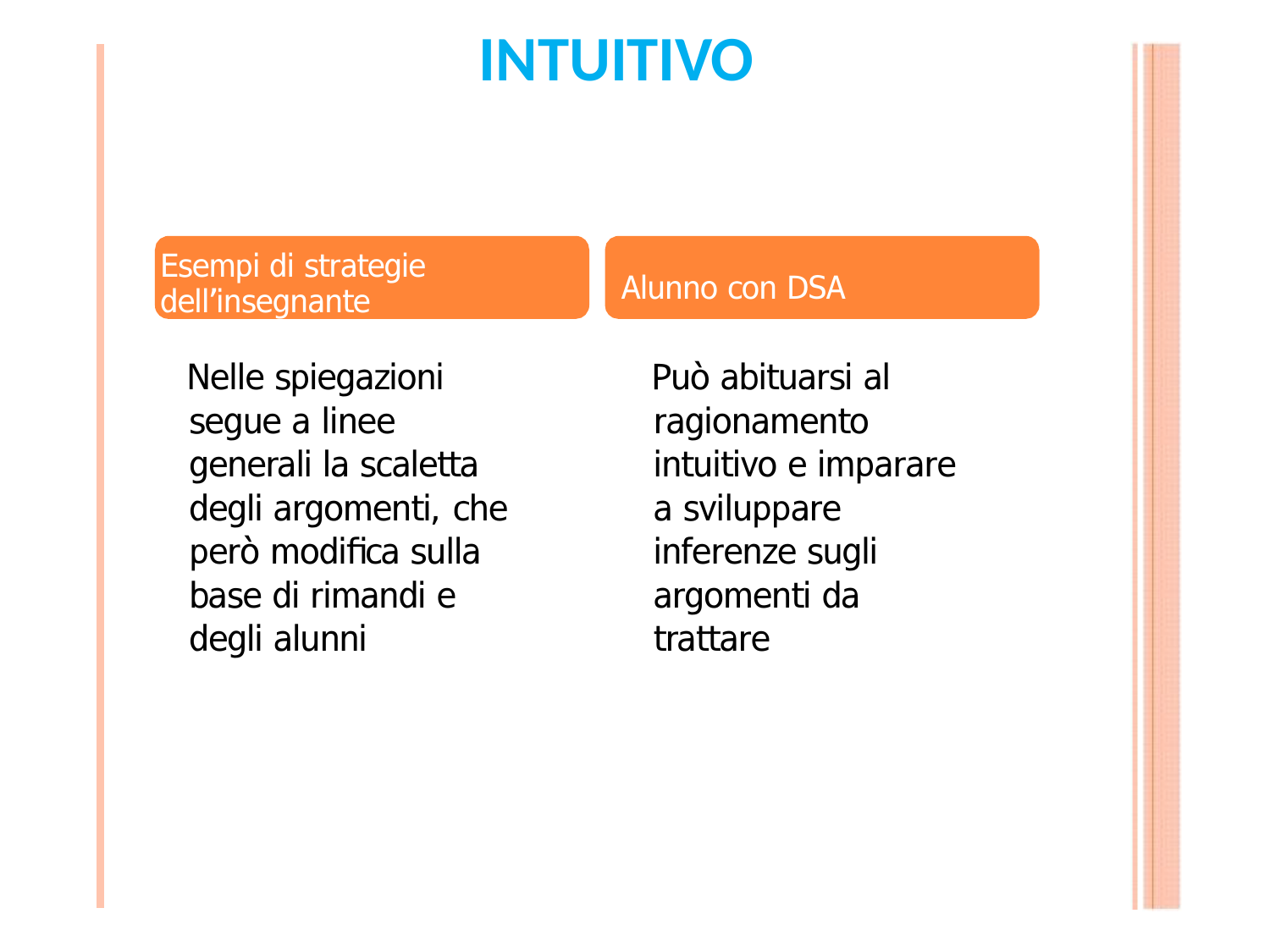

# INTUITIVO

.
44

Esempi di strategie dell’insegnante
Alunno con DSA
Nelle spiegazioni segue a linee generali la scaletta degli argomenti, che però modifica sulla base di rimandi e degli alunni
Può abituarsi al ragionamento intuitivo e imparare a sviluppare inferenze sugli argomenti da trattare